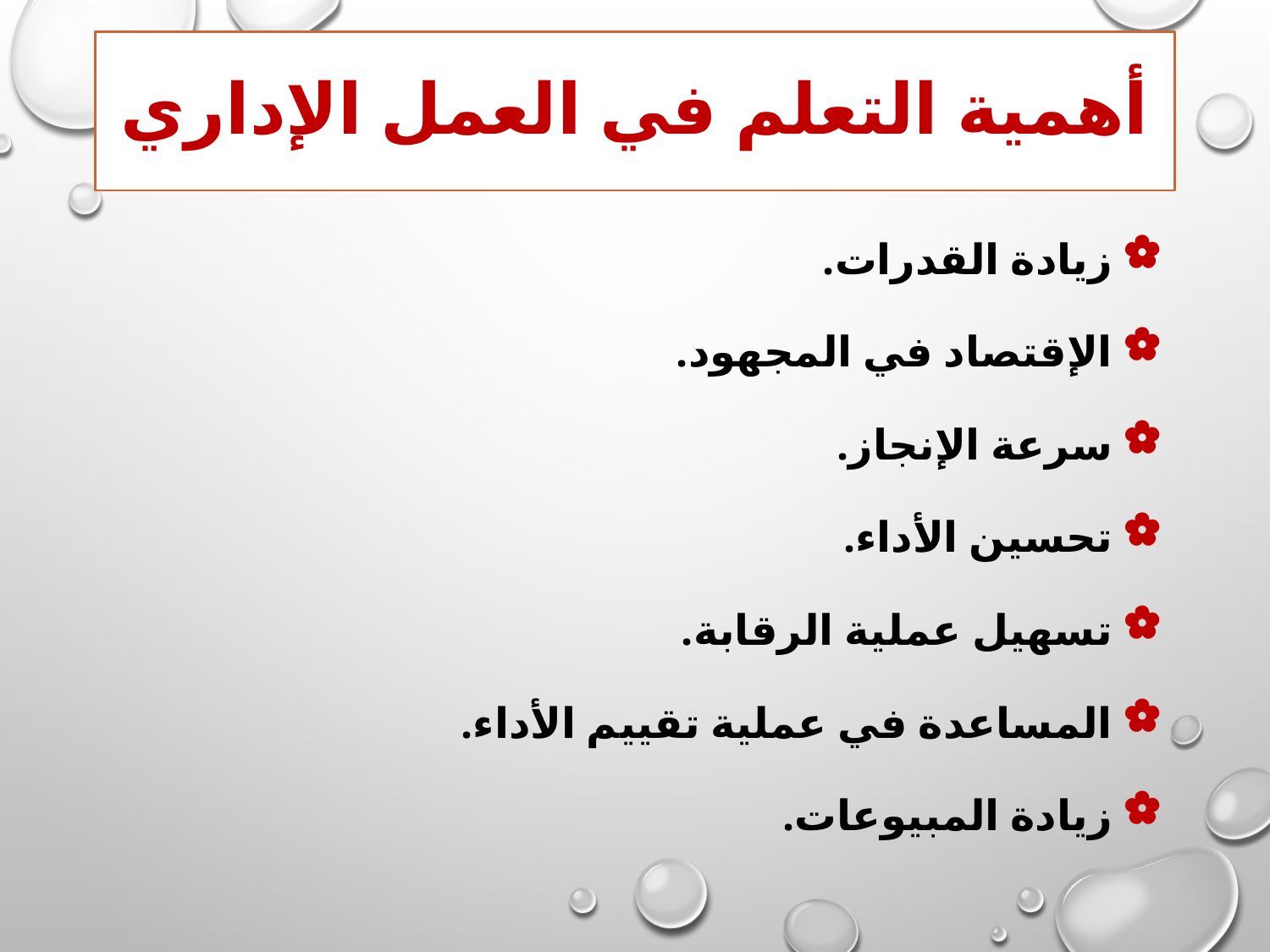

# أهمية التعلم في العمل الإداري
 زيادة القدرات.
 الإقتصاد في المجهود.
 سرعة الإنجاز.
 تحسين الأداء.
 تسهيل عملية الرقابة.
 المساعدة في عملية تقييم الأداء.
 زيادة المبيوعات.